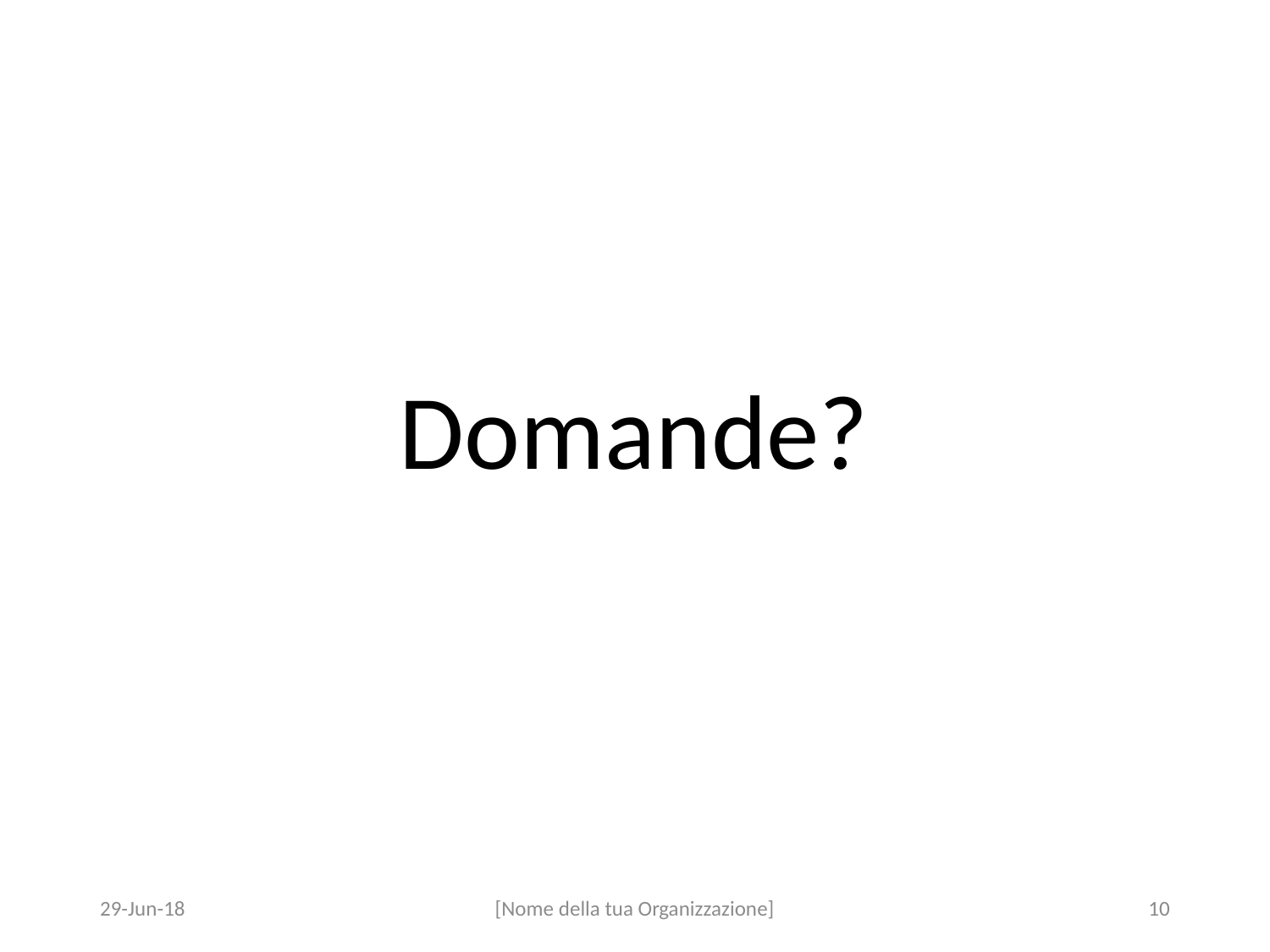

# Domande?

29-Jun-18
[Nome della tua Organizzazione]
10